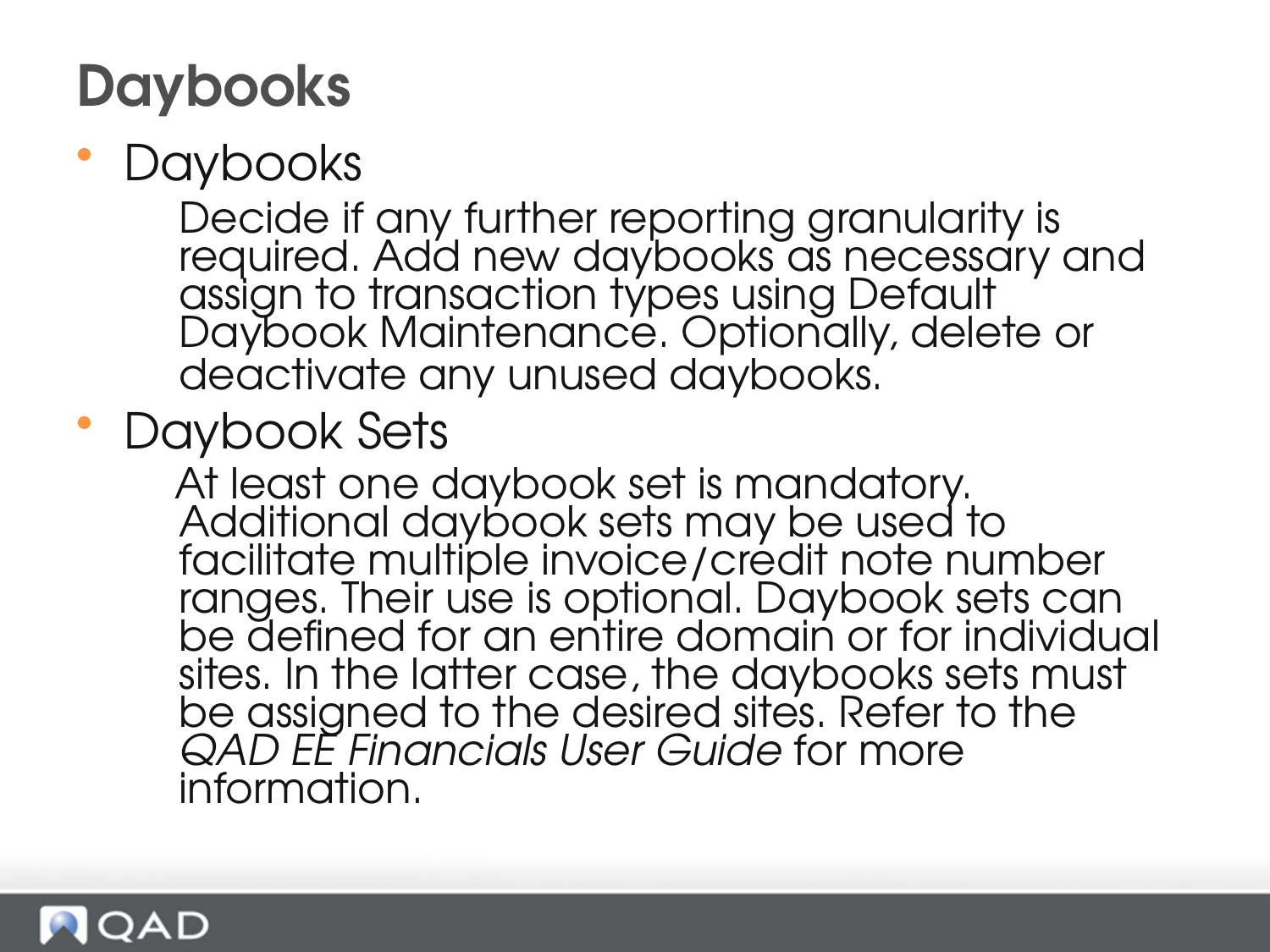

# Daybooks

Daybooks
  	Decide if any further reporting granularity is required. Add new daybooks as necessary and assign to transaction types using Default Daybook Maintenance. Optionally, delete or deactivate any unused daybooks.
Daybook Sets
   At least one daybook set is mandatory. Additional daybook sets may be used to facilitate multiple invoice/credit note number ranges. Their use is optional. Daybook sets can be defined for an entire domain or for individual sites. In the latter case, the daybooks sets must be assigned to the desired sites. Refer to the QAD EE Financials User Guide for more information.